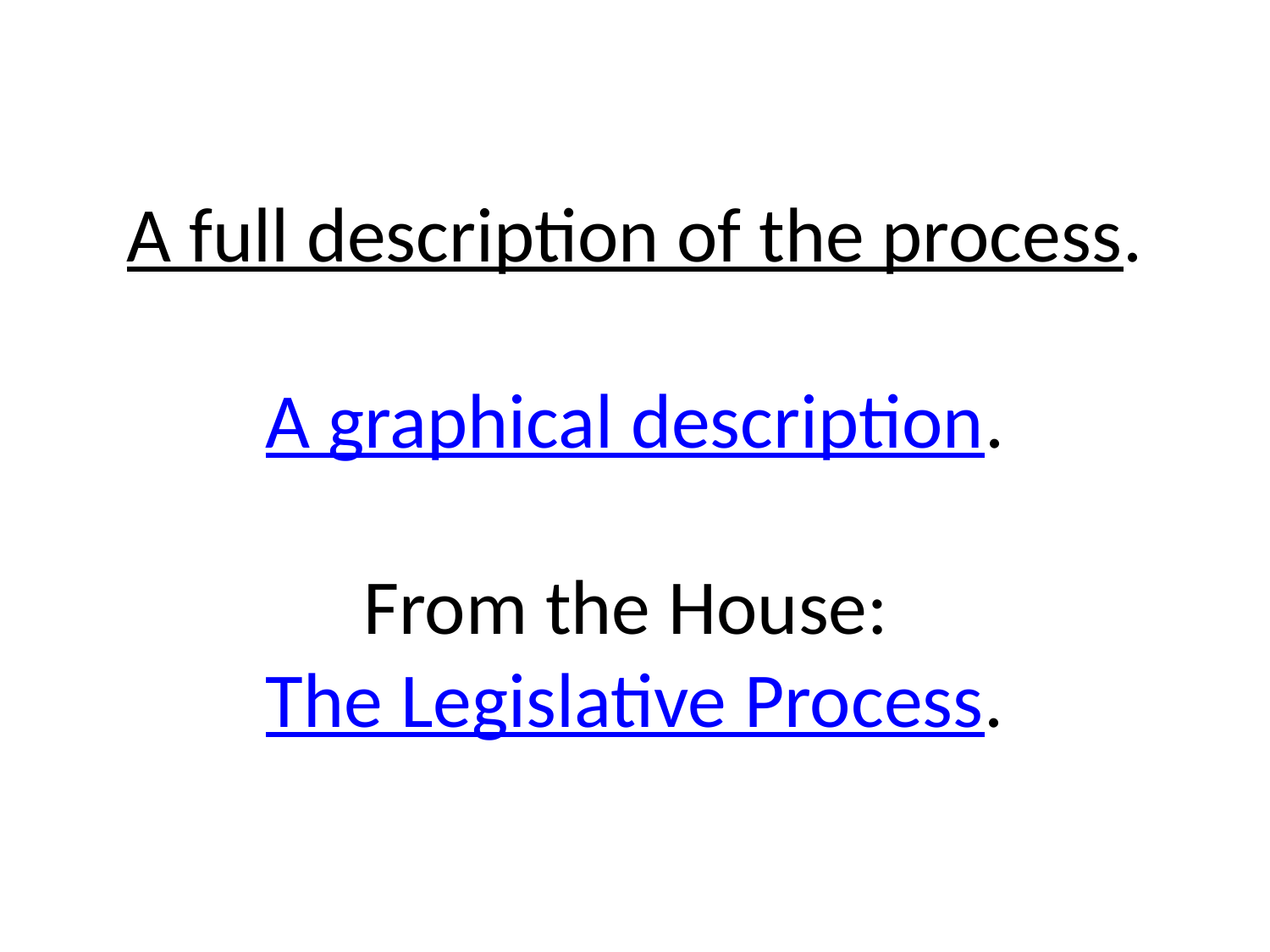

# A full description of the process. A graphical description. From the House: The Legislative Process.